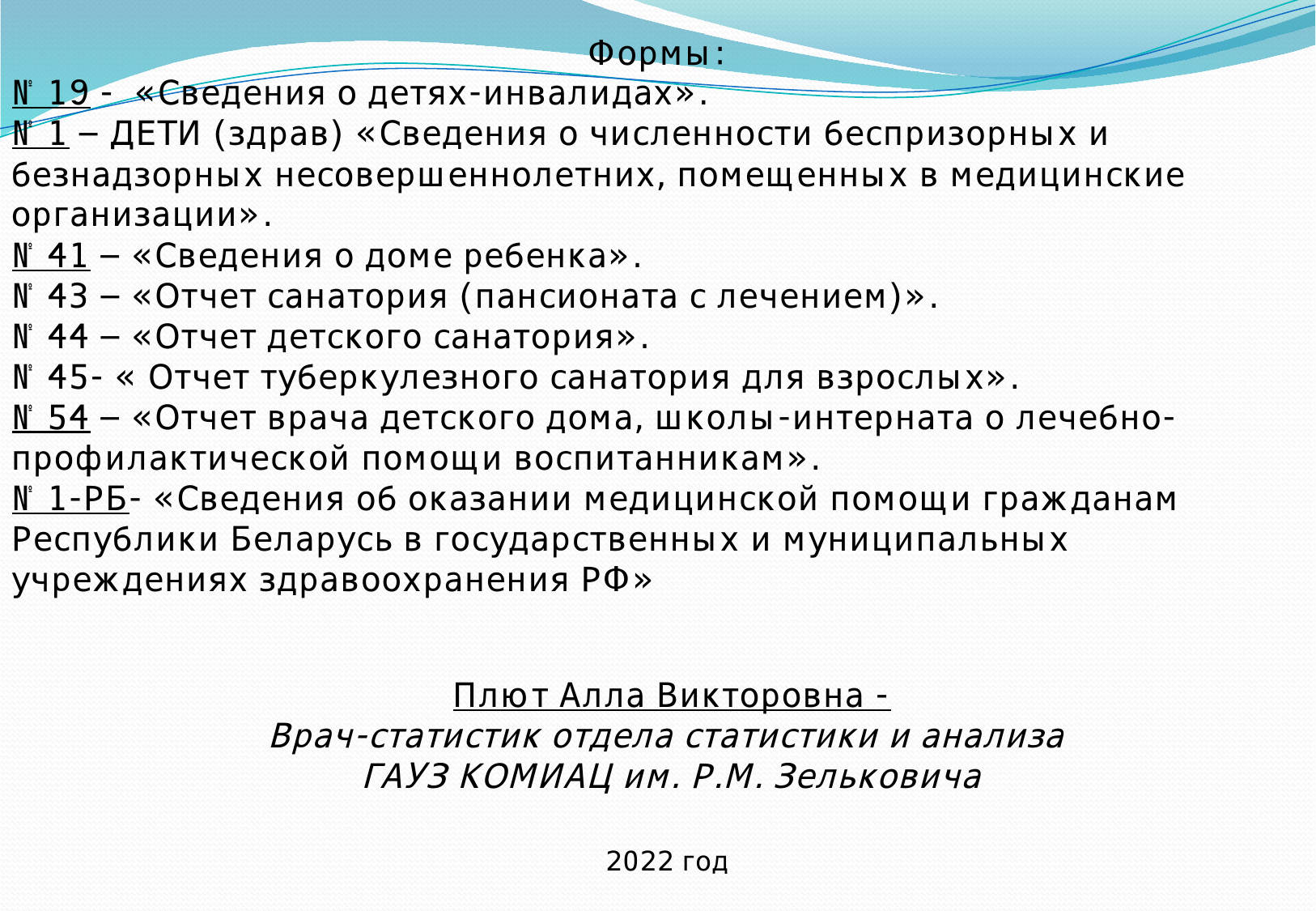

Формы:
№ 19 -  «Сведения о детях-инвалидах».
№ 1 – ДЕТИ (здрав) «Сведения о численности беспризорных и безнадзорных несовершеннолетних, помещенных в медицинские организации».
№ 41 – «Сведения о доме ребенка».
№ 43 – «Отчет санатория (пансионата с лечением)».
№ 44 – «Отчет детского санатория».
№ 45- « Отчет туберкулезного санатория для взрослых».
№ 54 – «Отчет врача детского дома, школы-интерната о лечебно-профилактической помощи воспитанникам».
№ 1-РБ- «Сведения об оказании медицинской помощи гражданам Республики Беларусь в государственных и муниципальных учреждениях здравоохранения РФ»

Плют Алла Викторовна -
Врач-статистик отдела статистики и анализа
ГАУЗ КОМИАЦ им. Р.М. Зельковича
        2022 год